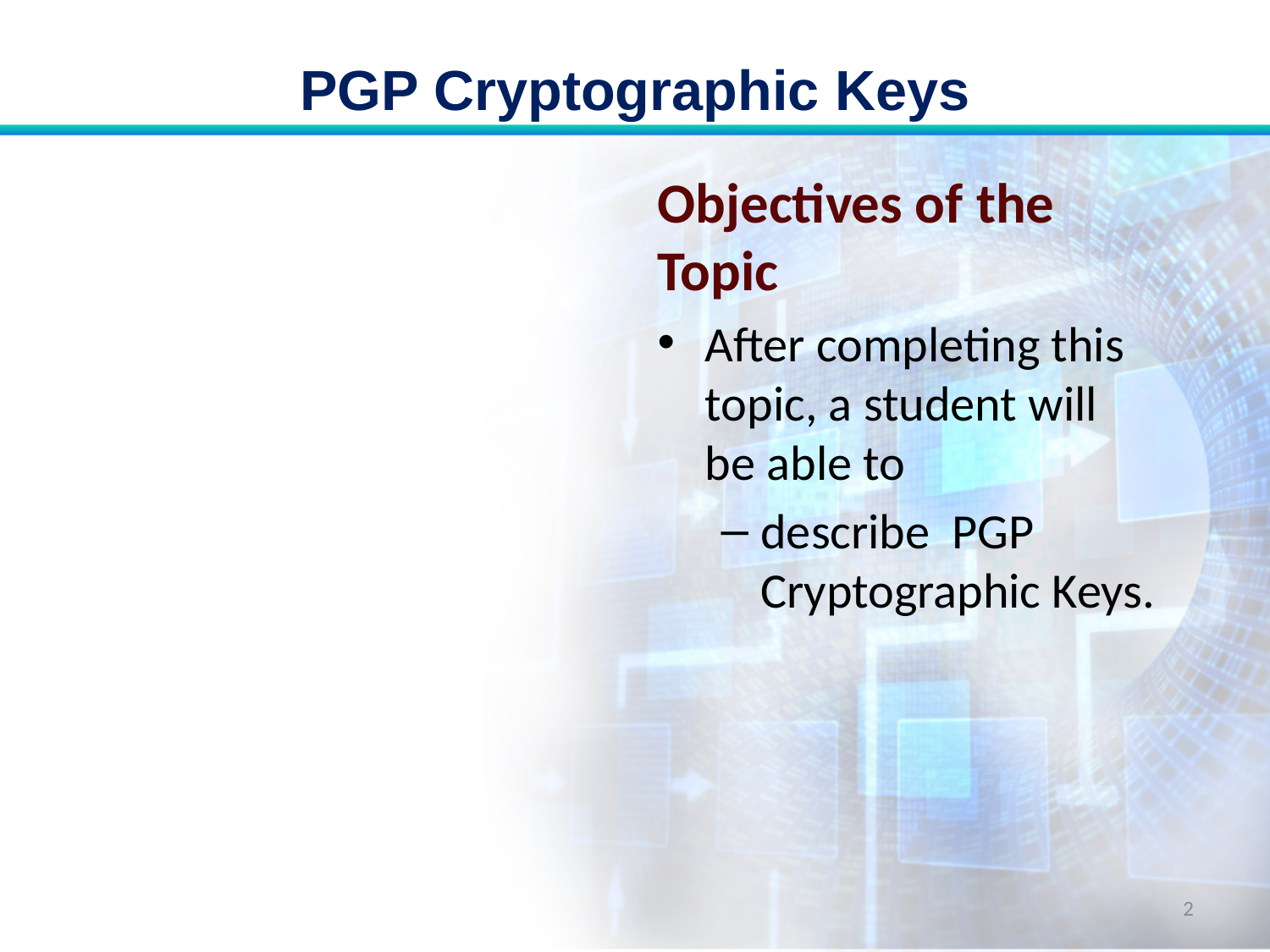

# PGP Cryptographic Keys
Objectives of the Topic
After completing this topic, a student will be able to
describe  PGP Cryptographic Keys.
2